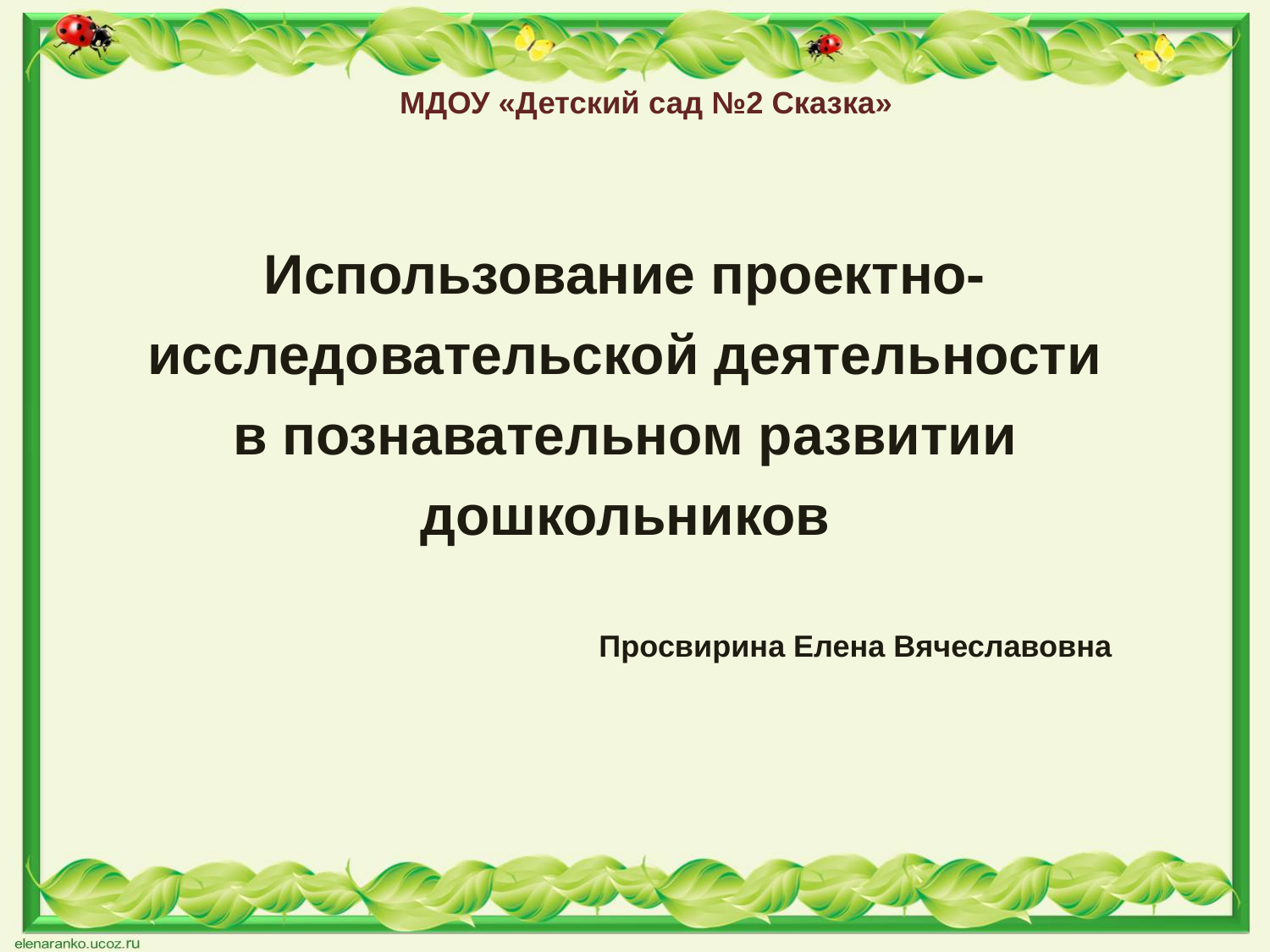

# МДОУ «Детский сад №2 Сказка»

Использование проектно-исследовательской деятельности
в познавательном развитии дошкольников

                                                         Просвирина Елена Вячеславовна